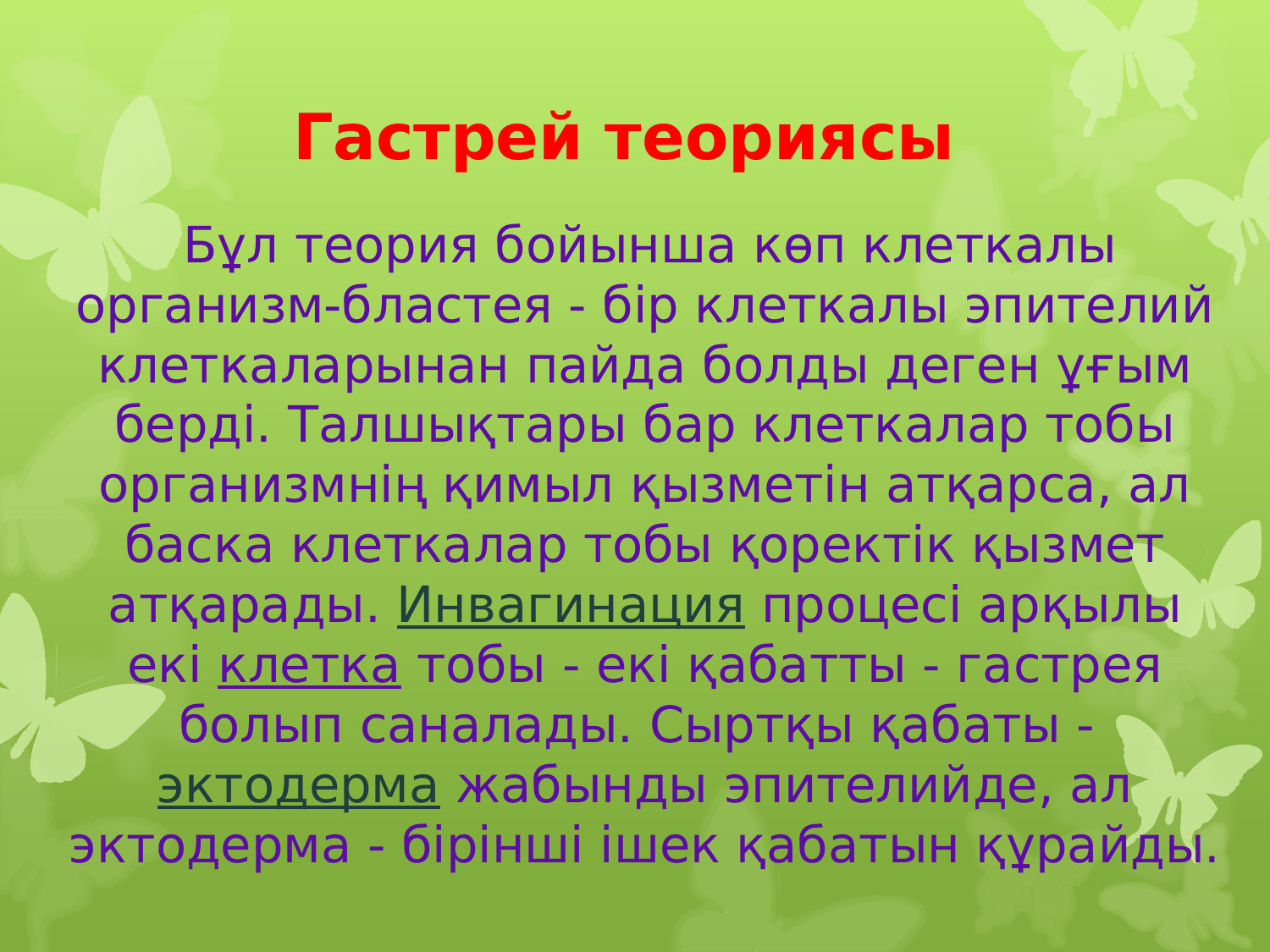

# Гастрей теориясы
 Бұл теория бойынша көп клеткалы организм-бластея - бір клеткалы эпителий клеткаларынан пайда болды деген ұғым берді. Талшықтары бар клеткалар тобы организмнің қимыл қызметін атқарса, ал баска клеткалар тобы қоректік қызмет атқарады. Инвагинация процесі арқылы екі клетка тобы - екі қабатты - гастрея болып саналады. Сыртқы қабаты - эктодерма жабынды эпителийде, ал эктодерма - бірінші ішек қабатын құрайды.